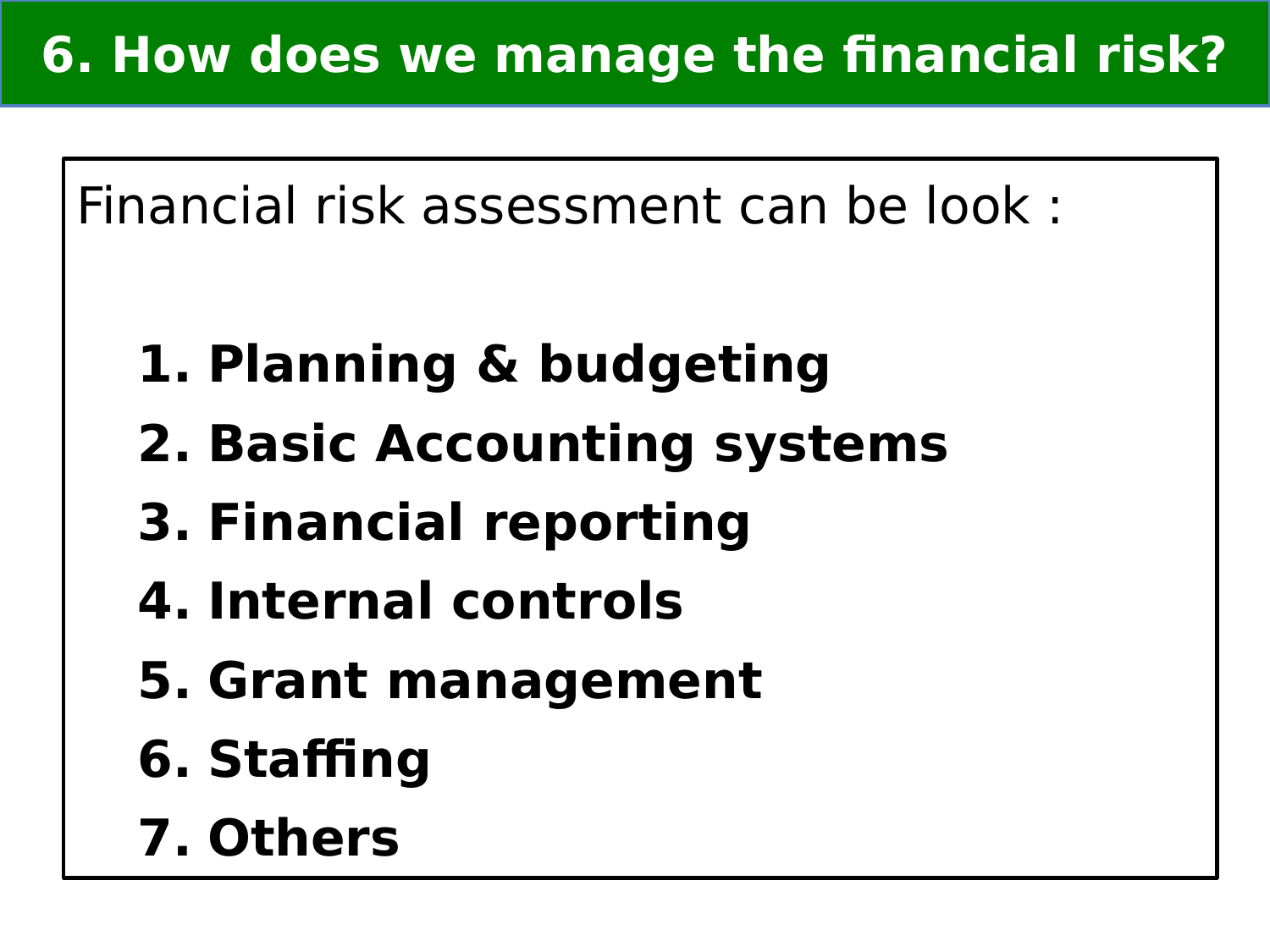

# 6. How does we manage the financial risk?
Financial risk assessment can be look :

Planning & budgeting
Basic Accounting systems
Financial reporting
Internal controls
Grant management
Staffing
Others